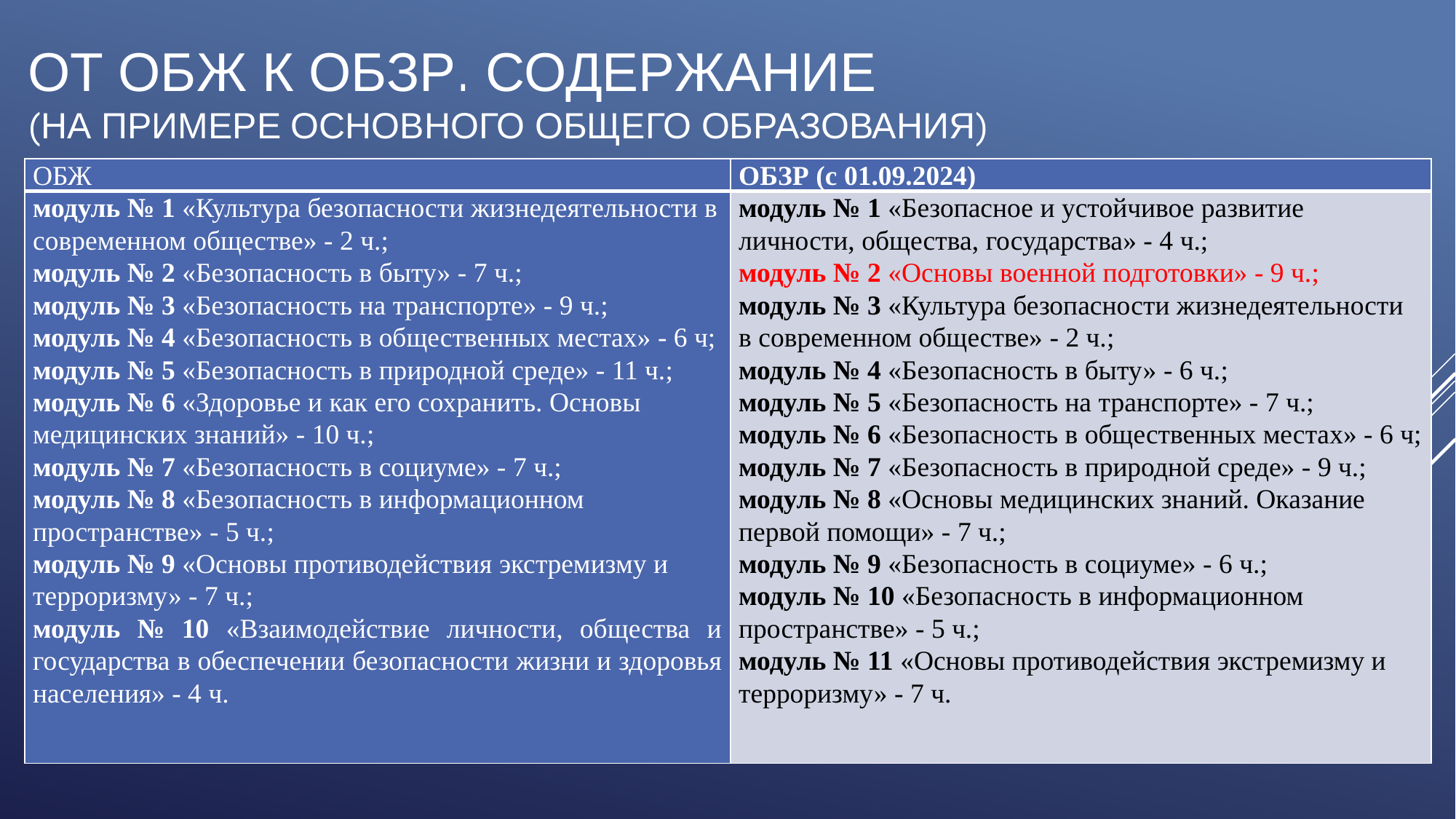

# от ОБЖ к ОБЗР. Содержание (на примере основного общего образования)
| ОБЖ | ОБЗР (с 01.09.2024) |
| --- | --- |
| модуль № 1 «Культура безопасности жизнедеятельности в современном обществе» - 2 ч.; модуль № 2 «Безопасность в быту» - 7 ч.; модуль № 3 «Безопасность на транспорте» - 9 ч.; модуль № 4 «Безопасность в общественных местах» - 6 ч; модуль № 5 «Безопасность в природной среде» - 11 ч.; модуль № 6 «Здоровье и как его сохранить. Основы медицинских знаний» - 10 ч.; модуль № 7 «Безопасность в социуме» - 7 ч.; модуль № 8 «Безопасность в информационном пространстве» - 5 ч.; модуль № 9 «Основы противодействия экстремизму и терроризму» - 7 ч.; модуль № 10 «Взаимодействие личности, общества и государства в обеспечении безопасности жизни и здоровья населения» - 4 ч. | модуль № 1 «Безопасное и устойчивое развитие личности, общества, государства» - 4 ч.; модуль № 2 «Основы военной подготовки» - 9 ч.; модуль № 3 «Культура безопасности жизнедеятельности в современном обществе» - 2 ч.; модуль № 4 «Безопасность в быту» - 6 ч.; модуль № 5 «Безопасность на транспорте» - 7 ч.; модуль № 6 «Безопасность в общественных местах» - 6 ч; модуль № 7 «Безопасность в природной среде» - 9 ч.; модуль № 8 «Основы медицинских знаний. Оказание первой помощи» - 7 ч.; модуль № 9 «Безопасность в социуме» - 6 ч.; модуль № 10 «Безопасность в информационном пространстве» - 5 ч.; модуль № 11 «Основы противодействия экстремизму и терроризму» - 7 ч. |